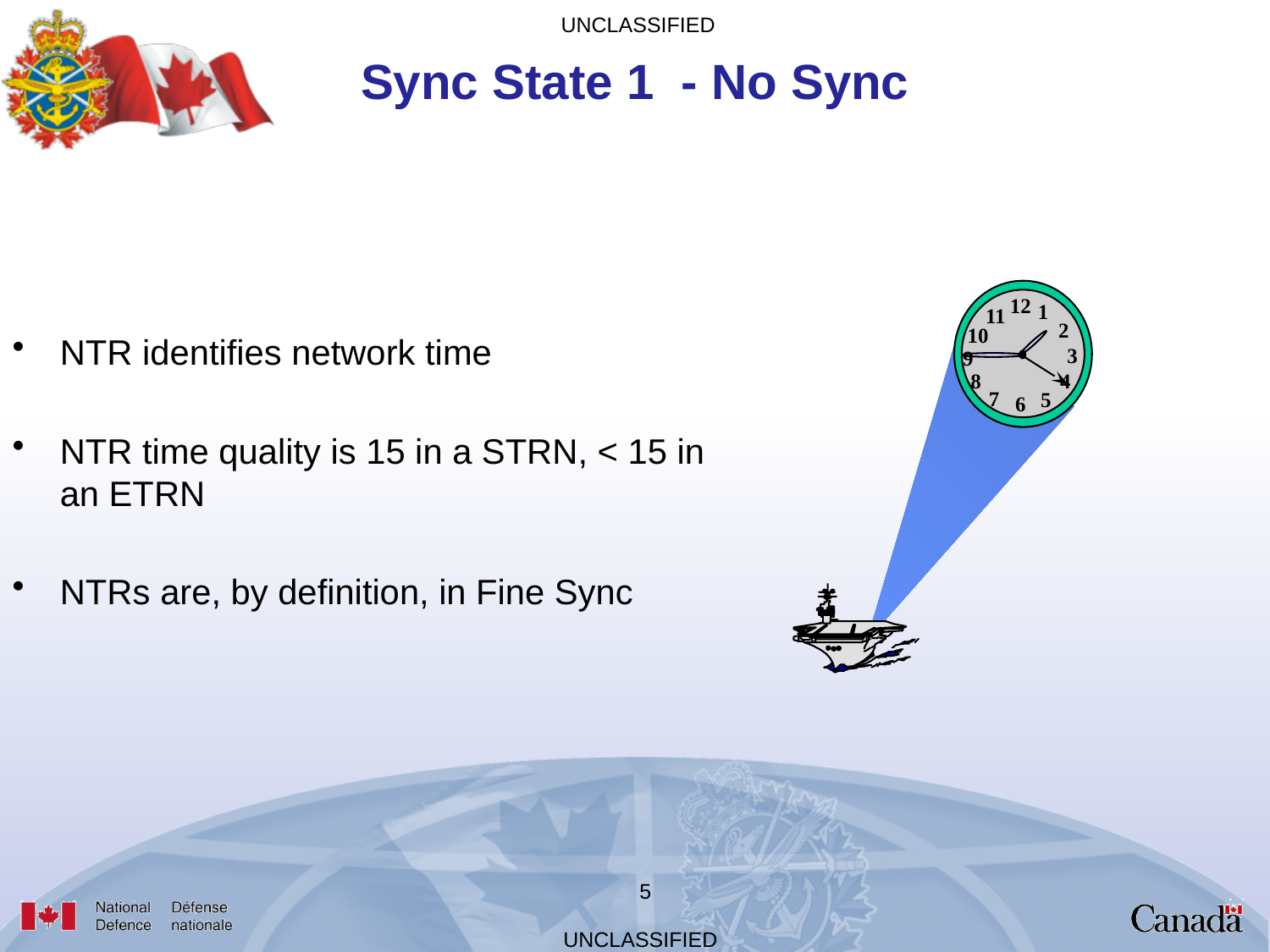

Sync State 1  - No Sync

12
1
11
2
10
3
9
8
4
7
5
6

NTR identifies network time

NTR time quality is 15 in a STRN, < 15 in an ETRN

NTRs are, by definition, in Fine Sync